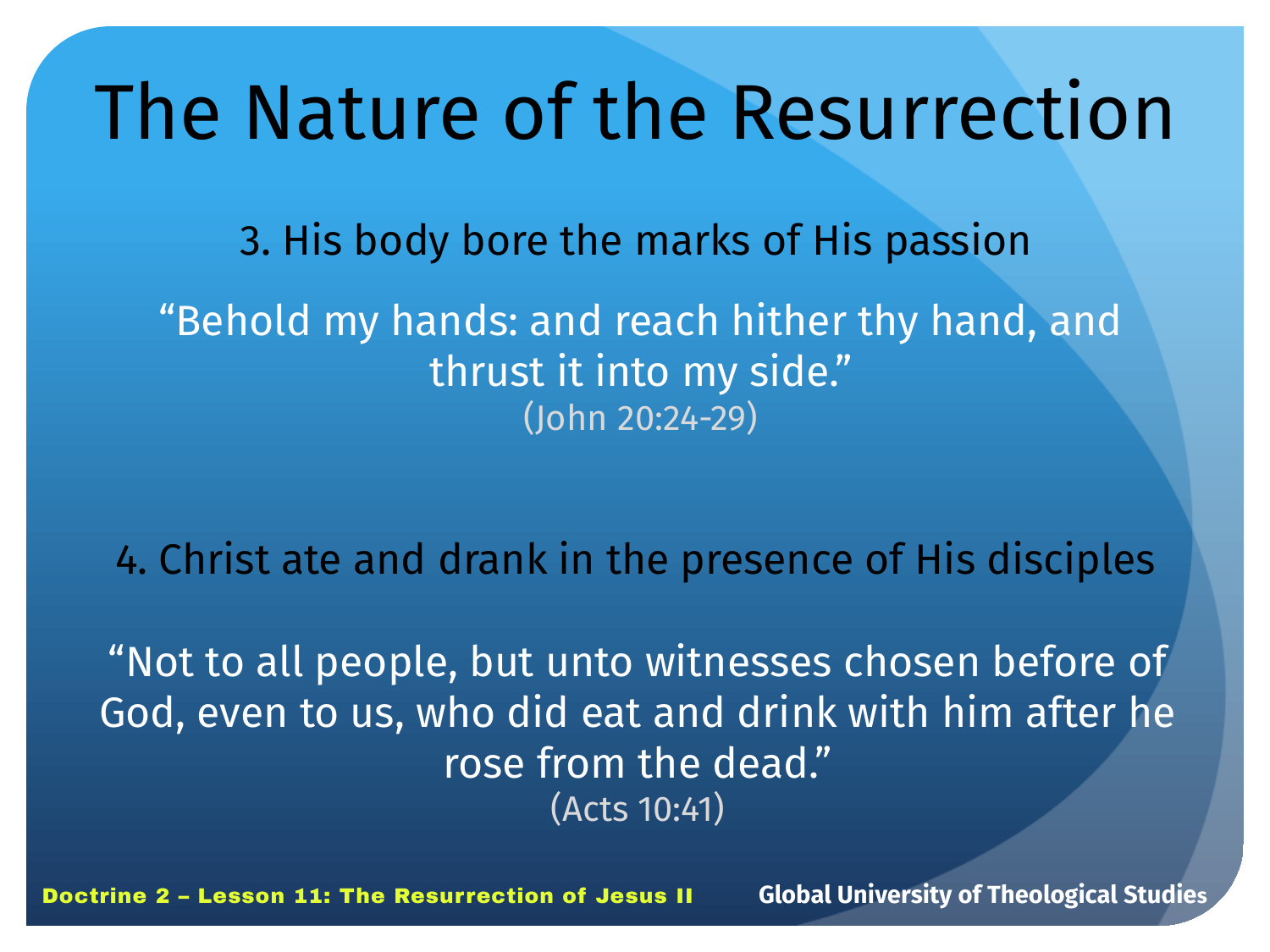

The Nature of the Resurrection
3. His body bore the marks of His passion
“Behold my hands: and reach hither thy hand, and thrust it into my side.”
(John 20:24-29)
4. Christ ate and drank in the presence of His disciples
“Not to all people, but unto witnesses chosen before of God, even to us, who did eat and drink with him after he rose from the dead.”
(Acts 10:41)
Doctrine 2 – Lesson 11: The Resurrection of Jesus II        Global University of Theological Studies